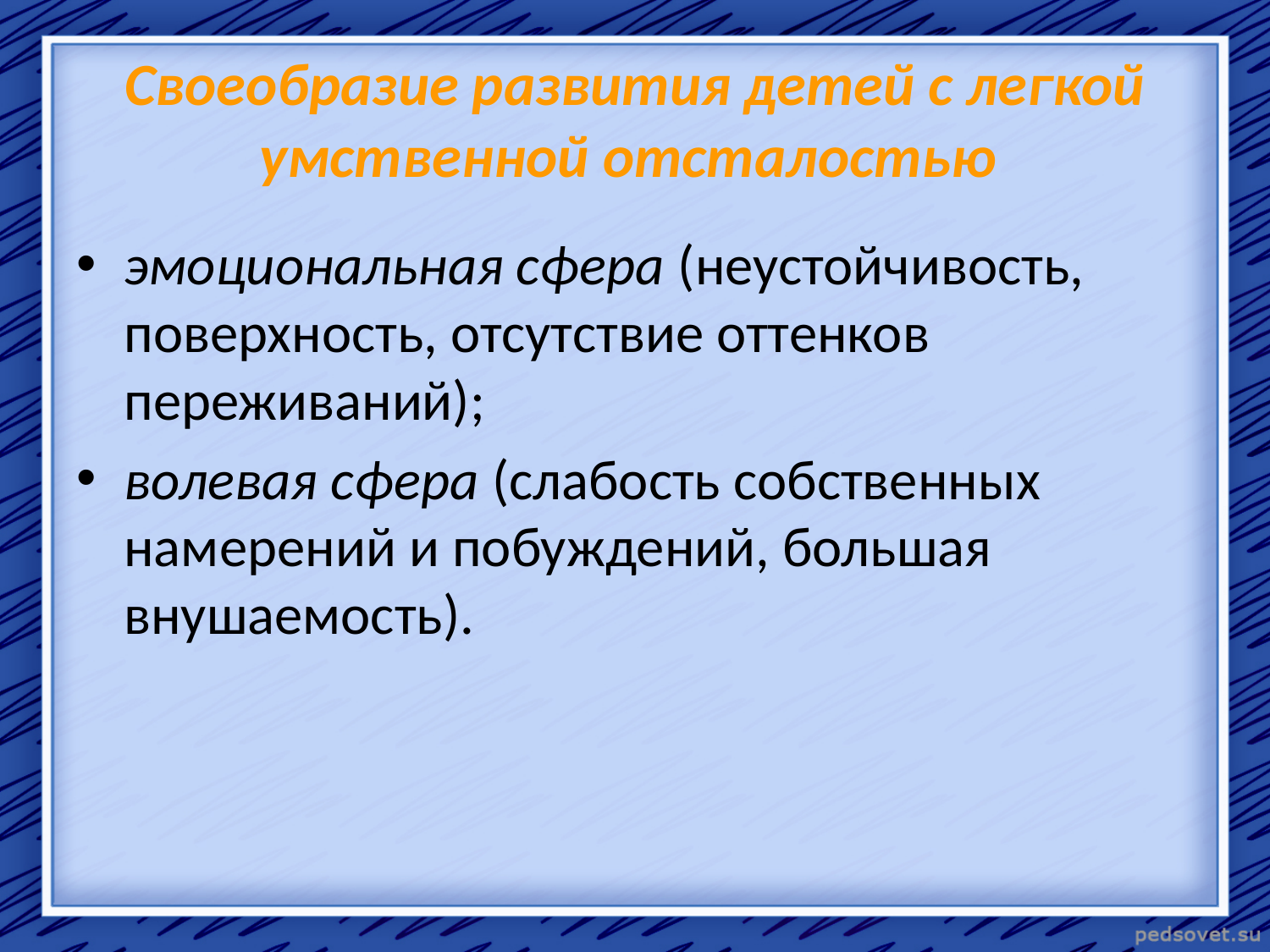

# Своеобразие развития детей с легкой умственной отсталостью
эмоциональная сфера (неустойчивость, поверхность, отсутствие оттенков переживаний);
волевая сфера (слабость собственных намерений и побуждений, большая внушаемость).